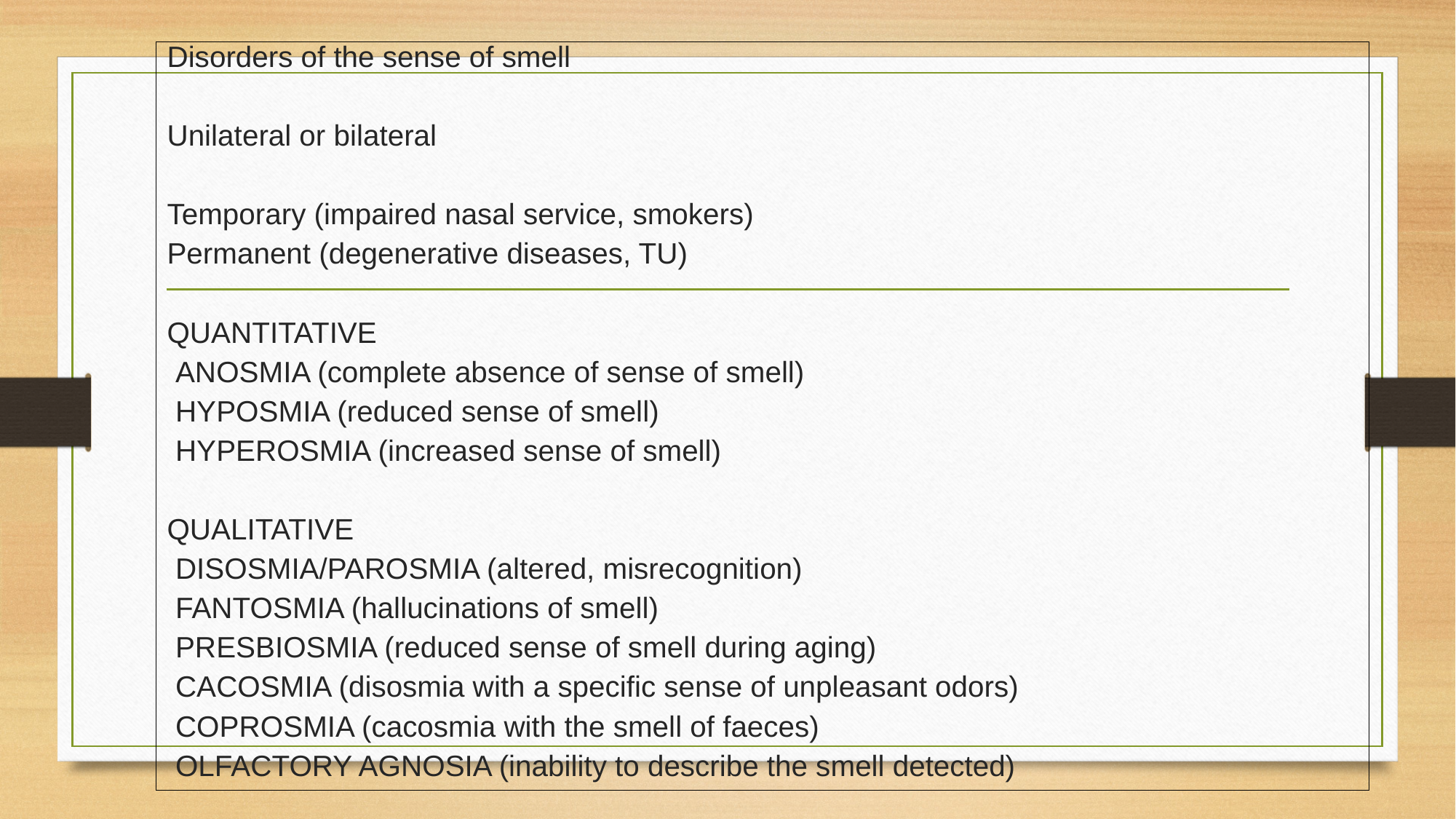

Disorders of the sense of smell

Unilateral or bilateral

Temporary (impaired nasal service, smokers)
Permanent (degenerative diseases, TU)

QUANTITATIVE
 ANOSMIA (complete absence of sense of smell)
 HYPOSMIA (reduced sense of smell)
 HYPEROSMIA (increased sense of smell)

QUALITATIVE
 DISOSMIA/PAROSMIA (altered, misrecognition)
 FANTOSMIA (hallucinations of smell)
 PRESBIOSMIA (reduced sense of smell during aging)
 CACOSMIA (disosmia with a specific sense of unpleasant odors)
 COPROSMIA (cacosmia with the smell of faeces)
 OLFACTORY AGNOSIA (inability to describe the smell detected)